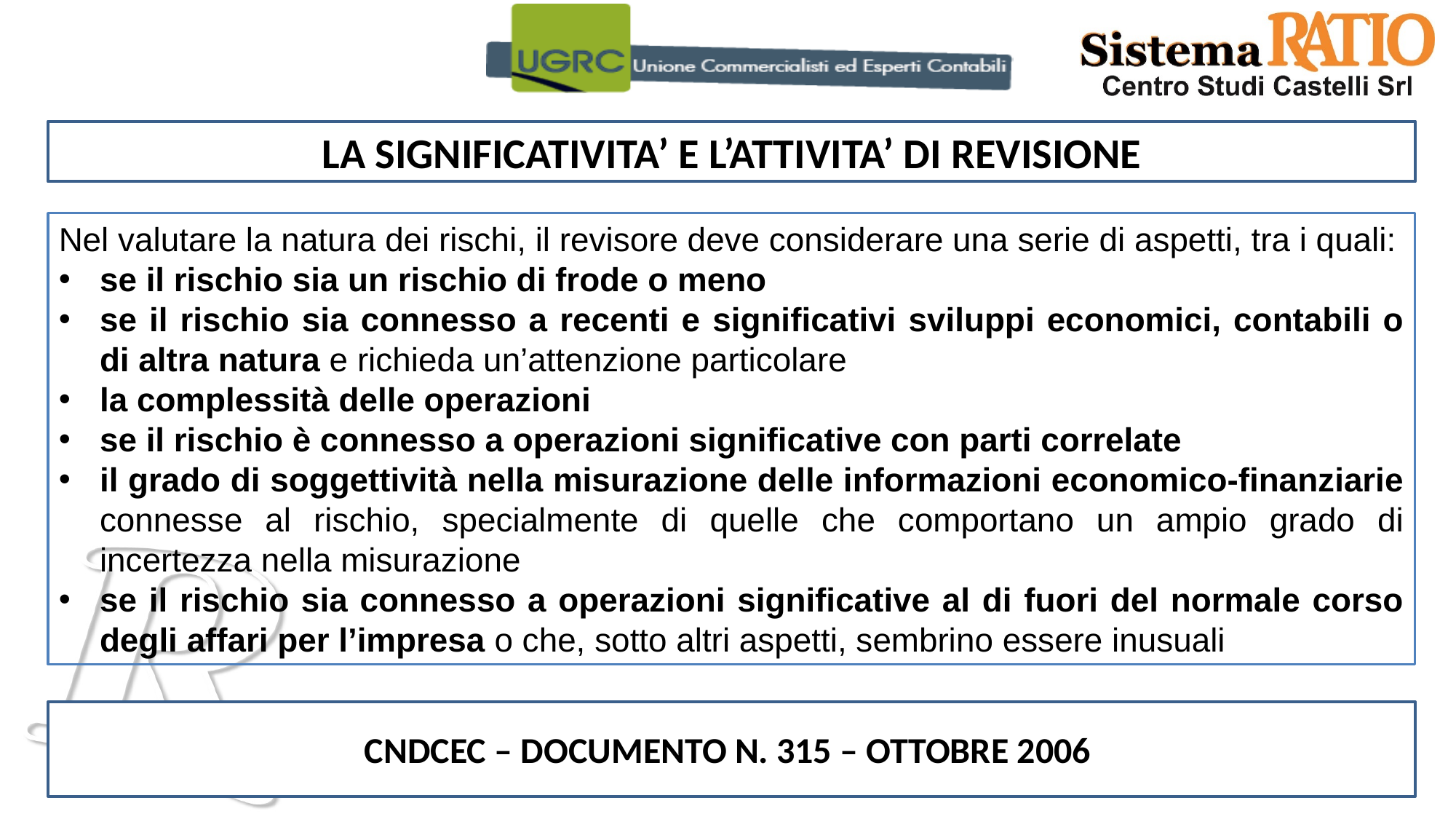

LA SIGNIFICATIVITA’ E L’ATTIVITA’ DI REVISIONE

Nel valutare la natura dei rischi, il revisore deve considerare una serie di aspetti, tra i quali:
se il rischio sia un rischio di frode o meno
se il rischio sia connesso a recenti e significativi sviluppi economici, contabili o di altra natura e richieda un’attenzione particolare
la complessità delle operazioni
se il rischio è connesso a operazioni significative con parti correlate
il grado di soggettività nella misurazione delle informazioni economico-finanziarie connesse al rischio, specialmente di quelle che comportano un ampio grado di incertezza nella misurazione
se il rischio sia connesso a operazioni significative al di fuori del normale corso degli affari per l’impresa o che, sotto altri aspetti, sembrino essere inusuali
CNDCEC – DOCUMENTO N. 315 – OTTOBRE 2006